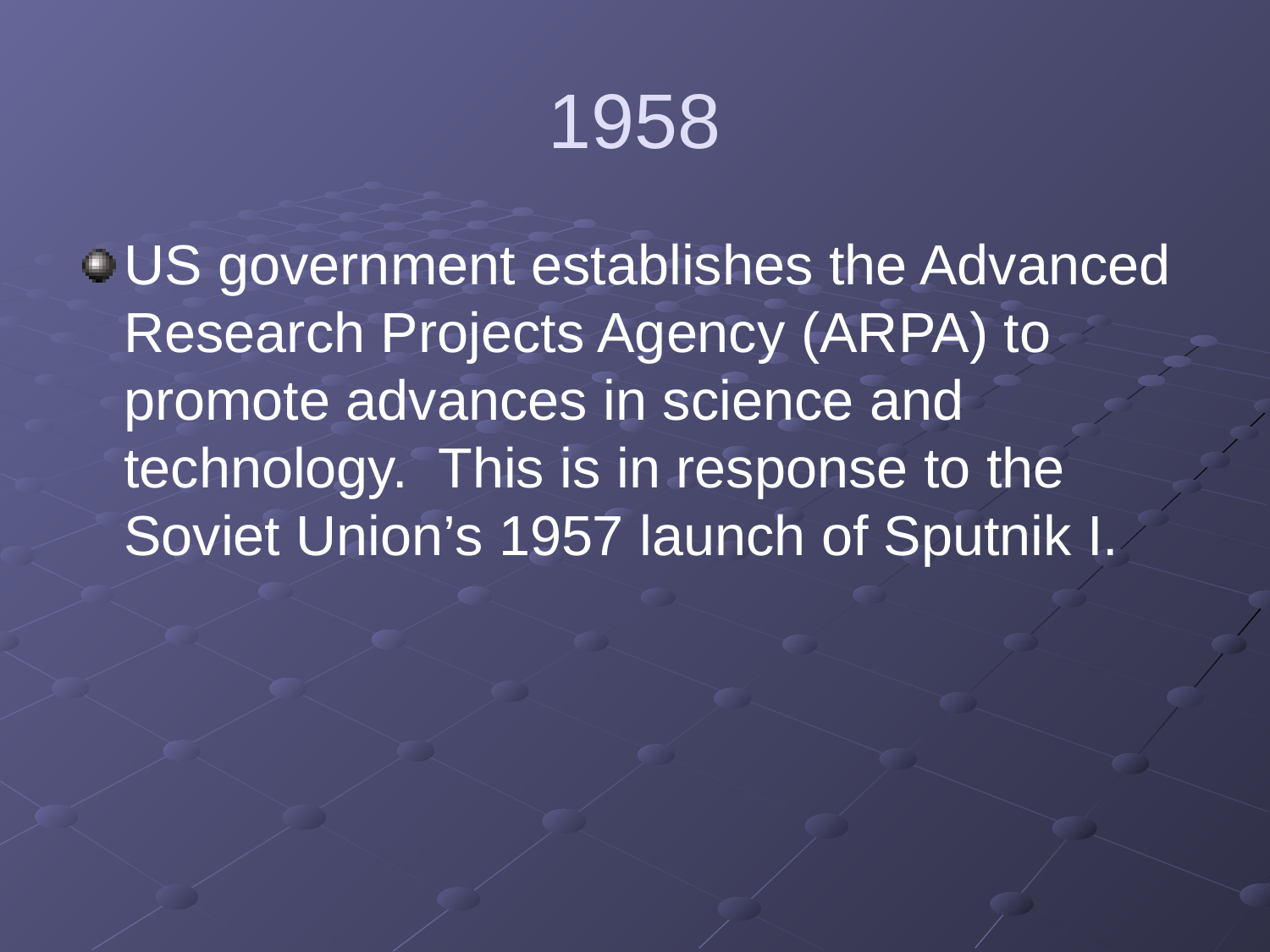

# 1958
US government establishes the Advanced Research Projects Agency (ARPA) to promote advances in science and technology.  This is in response to the Soviet Union’s 1957 launch of Sputnik I.